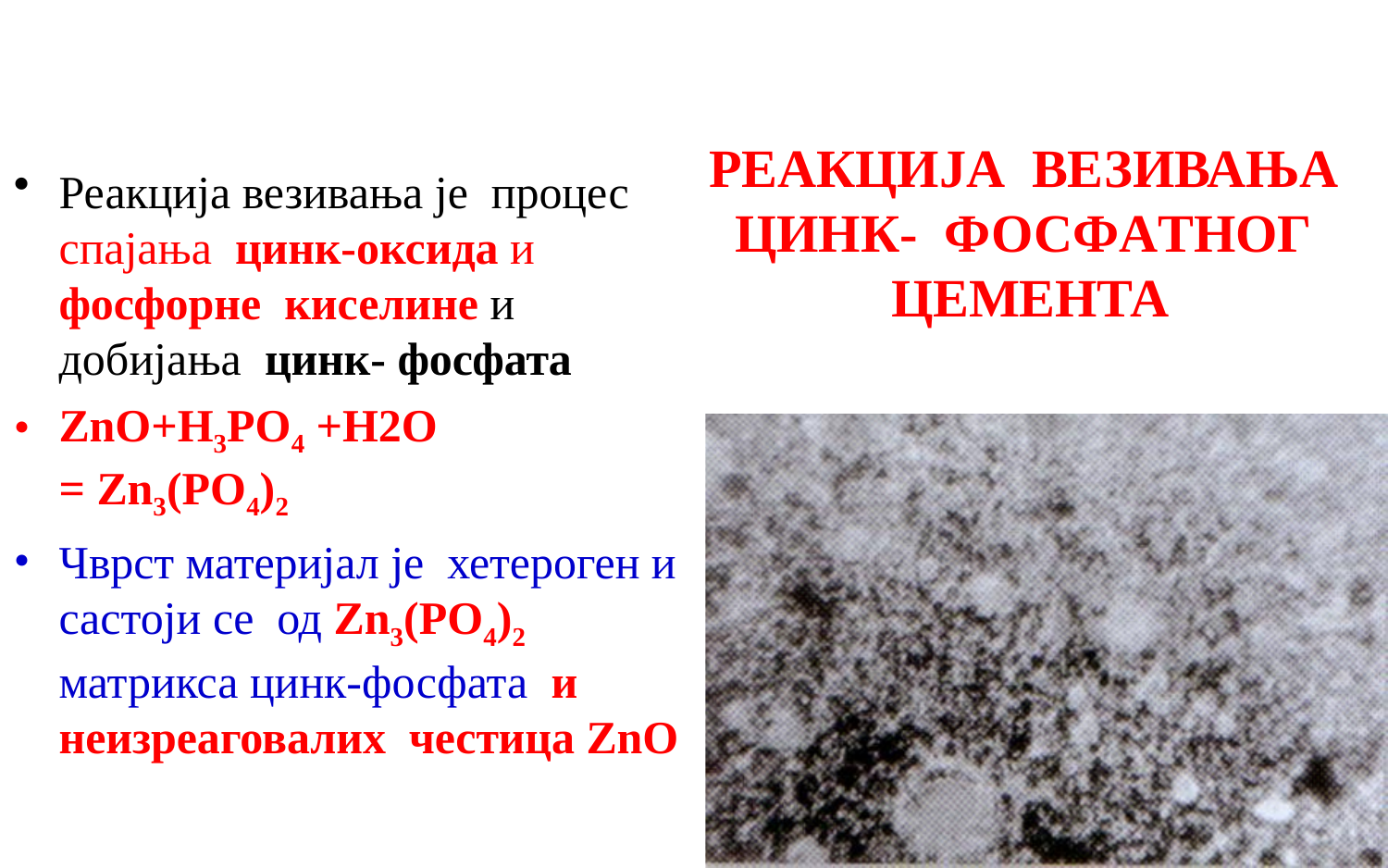

# РЕАКЦИЈА  ВЕЗИВАЊА  ЦИНК-  ФОСФАТНОГ  ЦЕМЕНТА
Реакција везивања је  процес спајања  цинк-оксида и фосфорне  киселине и добијања  цинк- фосфата
ZnO+H3PO4 +H2O
= Zn3(PO4)2
Чврст материјал је  хетероген и састоји се  од Zn3(PO4)2 матрикса цинк-фосфата  и неизреаговалих  честица ZnO